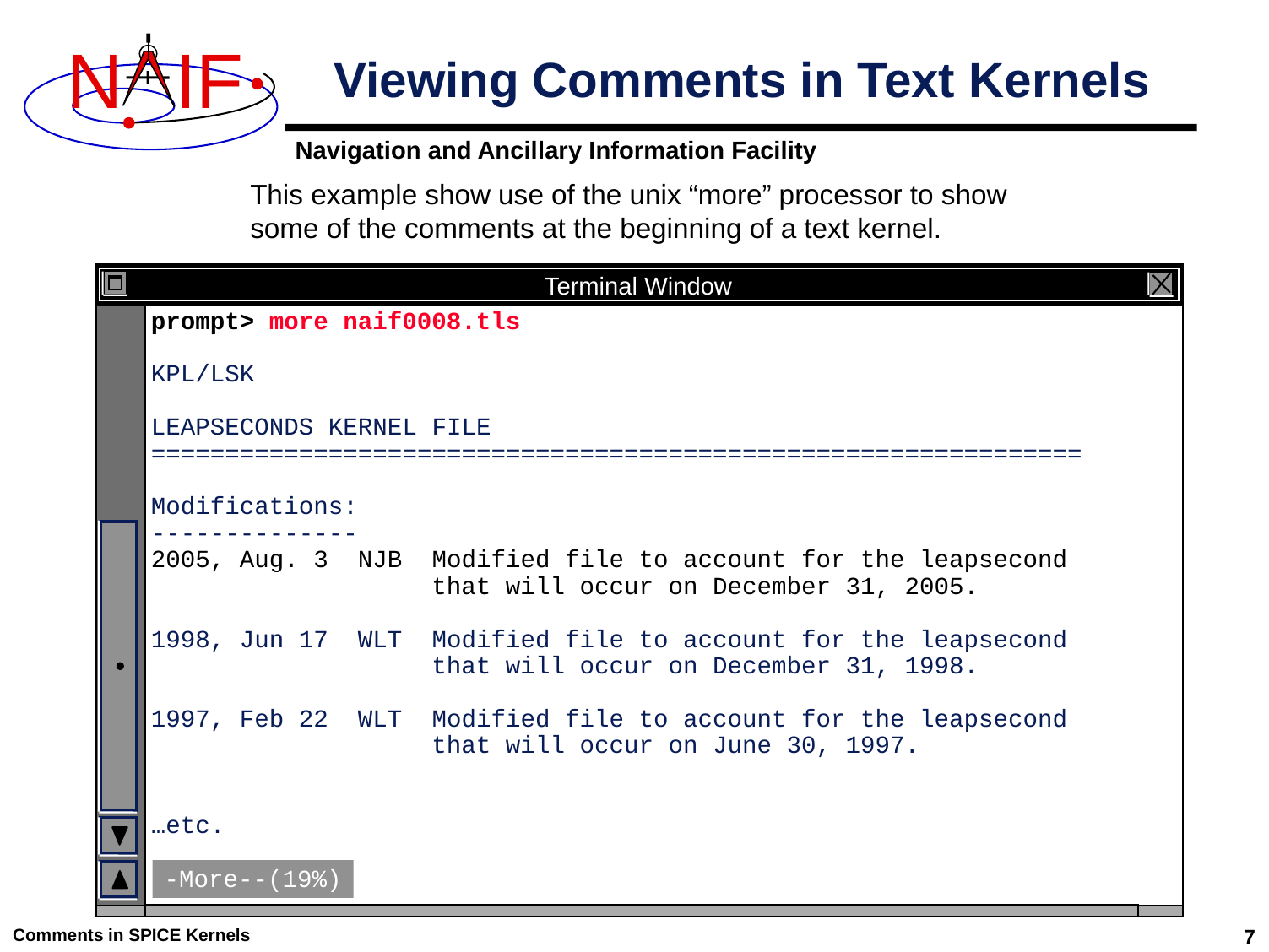

# Viewing Comments in Text Kernels
This example show use of the unix “more” processor to show some of the comments at the beginning of a text kernel.

Terminal Window

prompt> more naif0008.tls

KPL/LSK

LEAPSECONDS KERNEL FILE
===============================================================

Modifications:
--------------
2005, Aug. 3  NJB  Modified file to account for the leapsecond
                   that will occur on December 31, 2005.

1998, Jun 17  WLT  Modified file to account for the leapsecond
                   that will occur on December 31, 1998.

1997, Feb 22  WLT  Modified file to account for the leapsecond
                   that will occur on June 30, 1997.

…etc.

--More--(19%)

-More--(19%)
Comments in SPICE Kernels
7